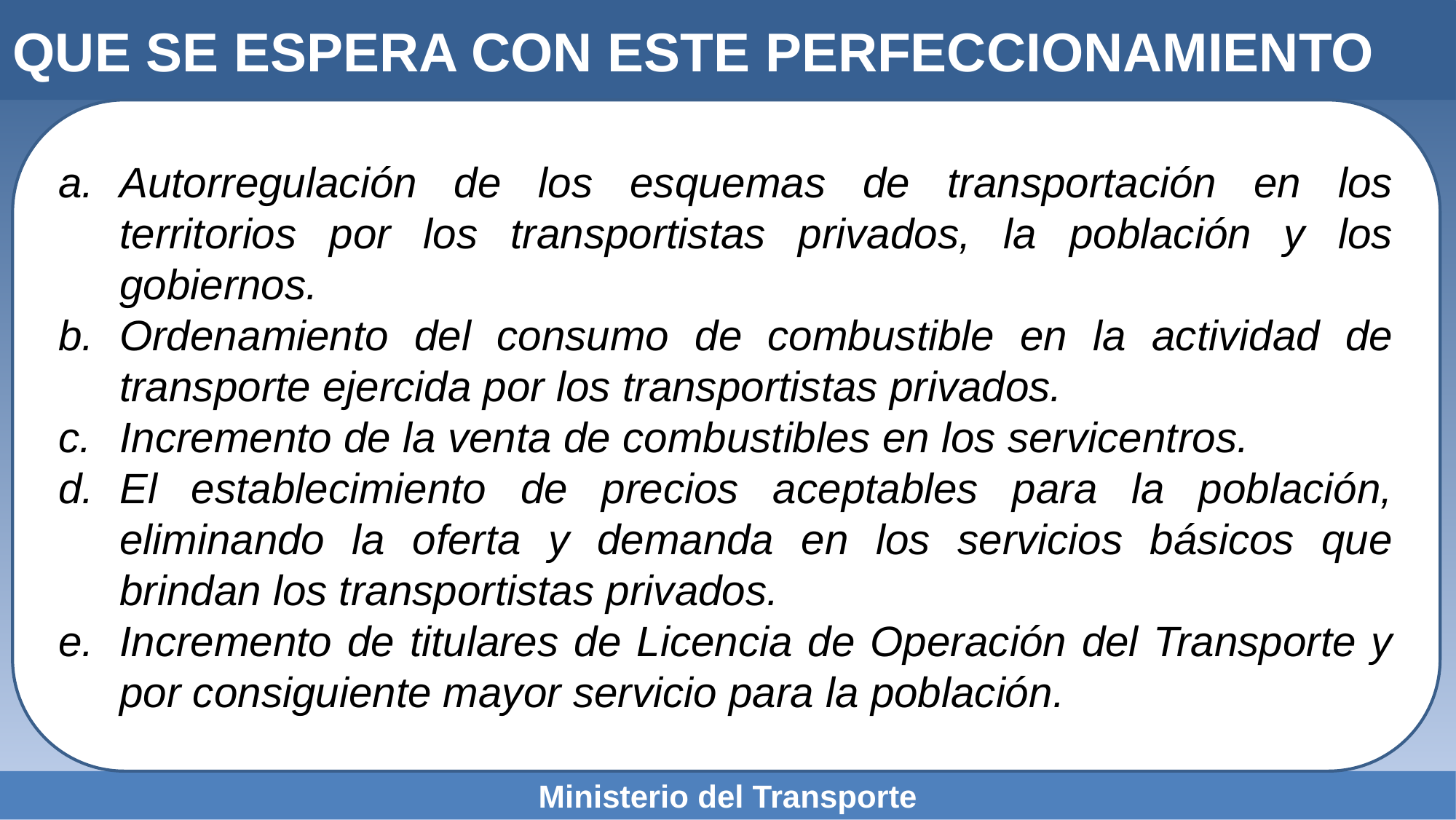

QUE SE ESPERA CON ESTE PERFECCIONAMIENTO
Autorregulación de los esquemas de transportación en los territorios por los transportistas privados, la población y los gobiernos.
Ordenamiento del consumo de combustible en la actividad de transporte ejercida por los transportistas privados.
Incremento de la venta de combustibles en los servicentros.
El establecimiento de precios aceptables para la población, eliminando la oferta y demanda en los servicios básicos que brindan los transportistas privados.
Incremento de titulares de Licencia de Operación del Transporte y por consiguiente mayor servicio para la población.
Ministerio del Transporte